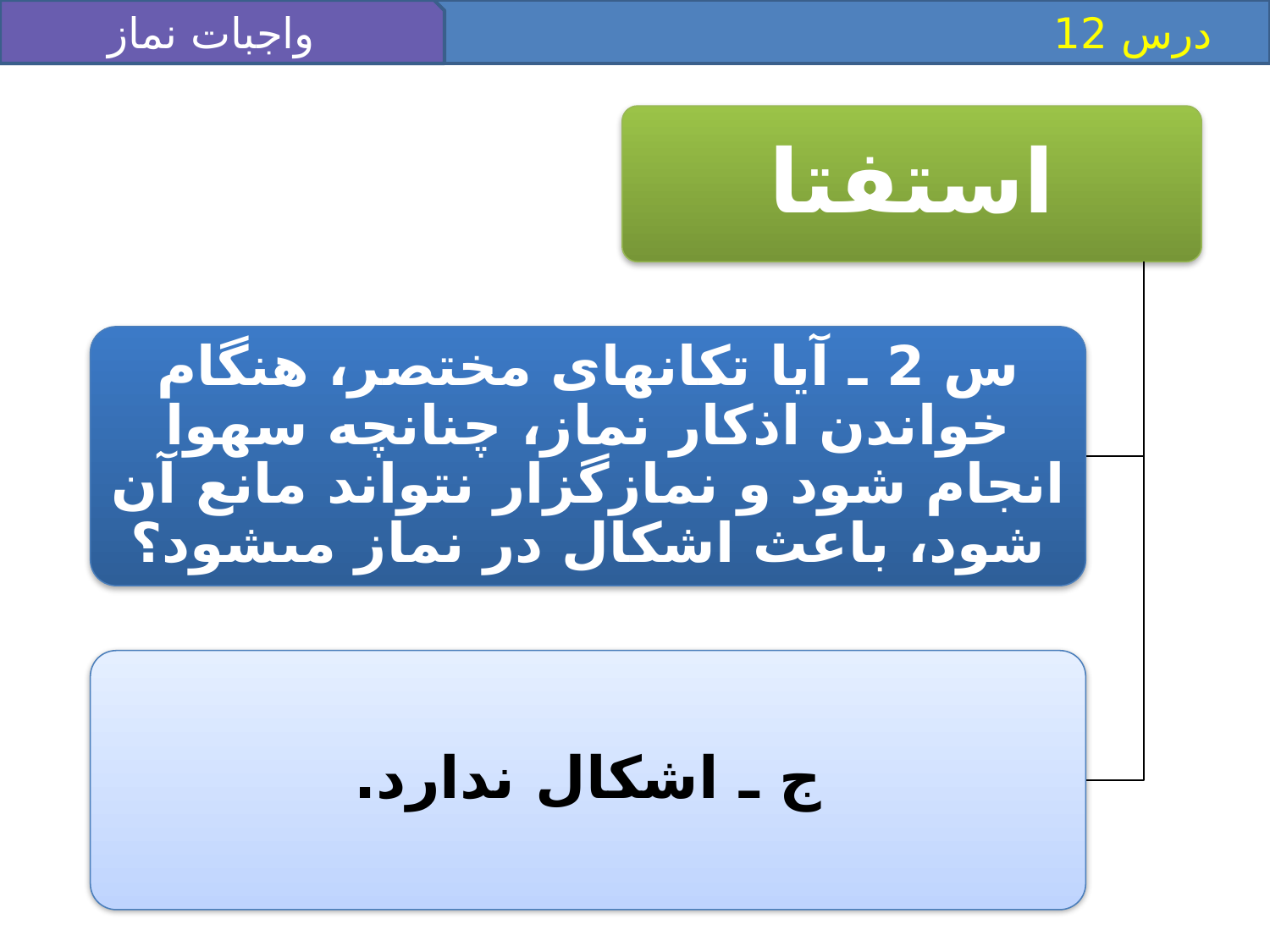

واجبات نماز 2
 درس 12
استفتا

ج ـ اشكال ندارد.

س 2 ـ آيا تكان‏هاى مختصر، هنگام خواندن اذكار نماز، چنانچه سهوا انجام شود و نمازگزار نتواند مانع آن شود، باعث اشكال در نماز مى‏شود؟